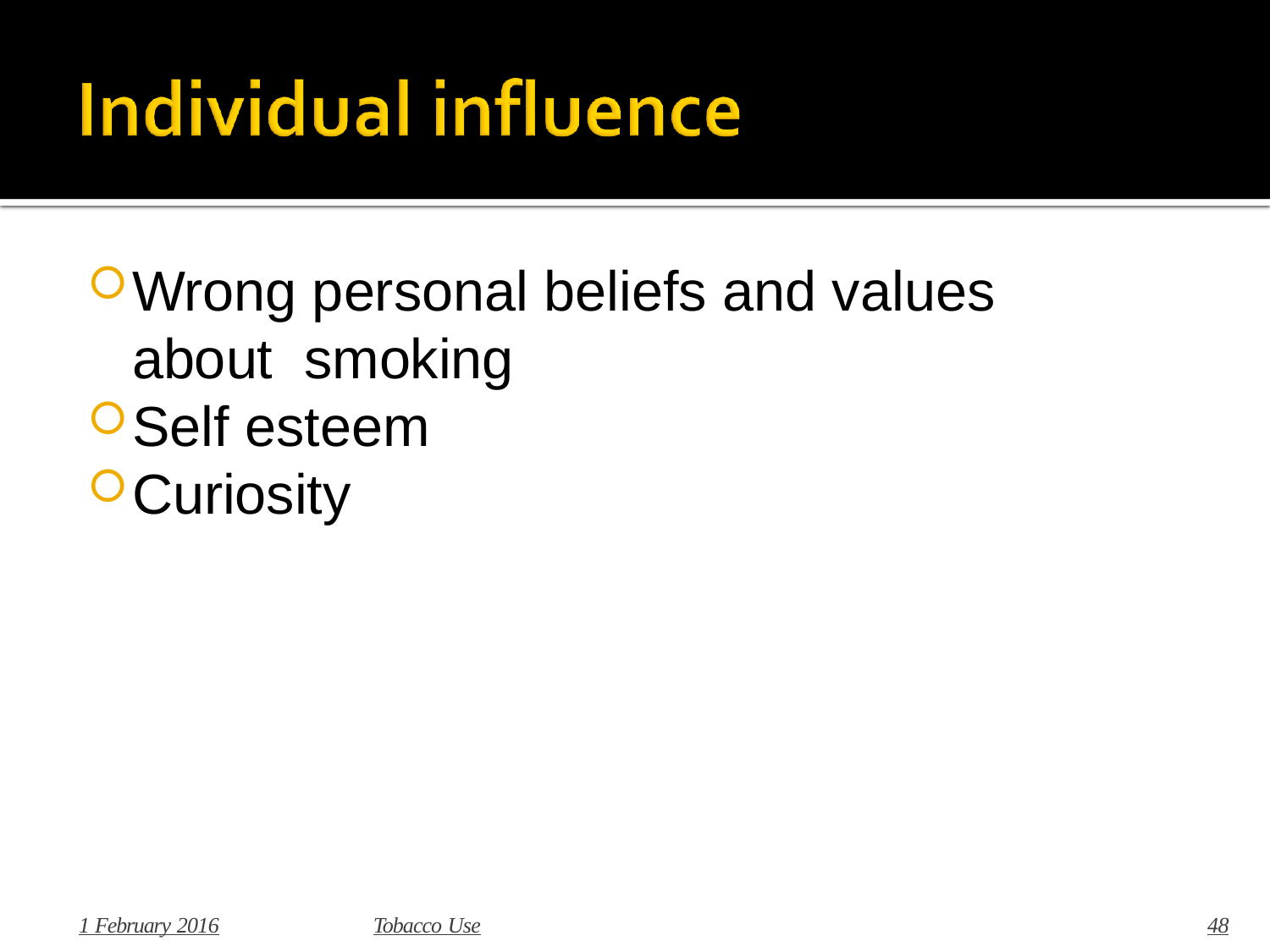

Wrong personal beliefs and values about  smoking
Self esteem
Curiosity
1 February 2016
Tobacco Use
48